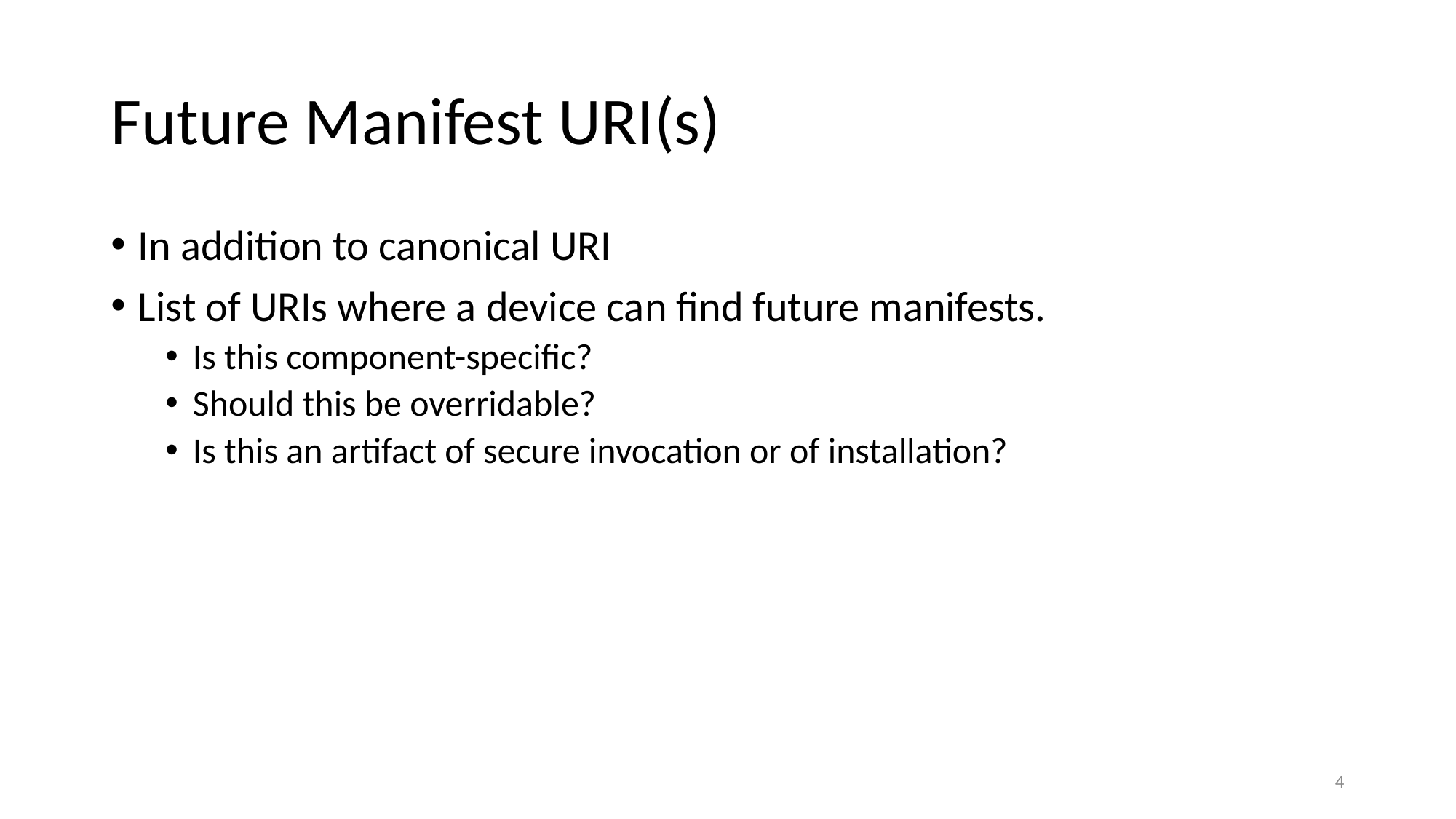

# Future Manifest URI(s)
In addition to canonical URI
List of URIs where a device can find future manifests.
Is this component-specific?
Should this be overridable?
Is this an artifact of secure invocation or of installation?
4